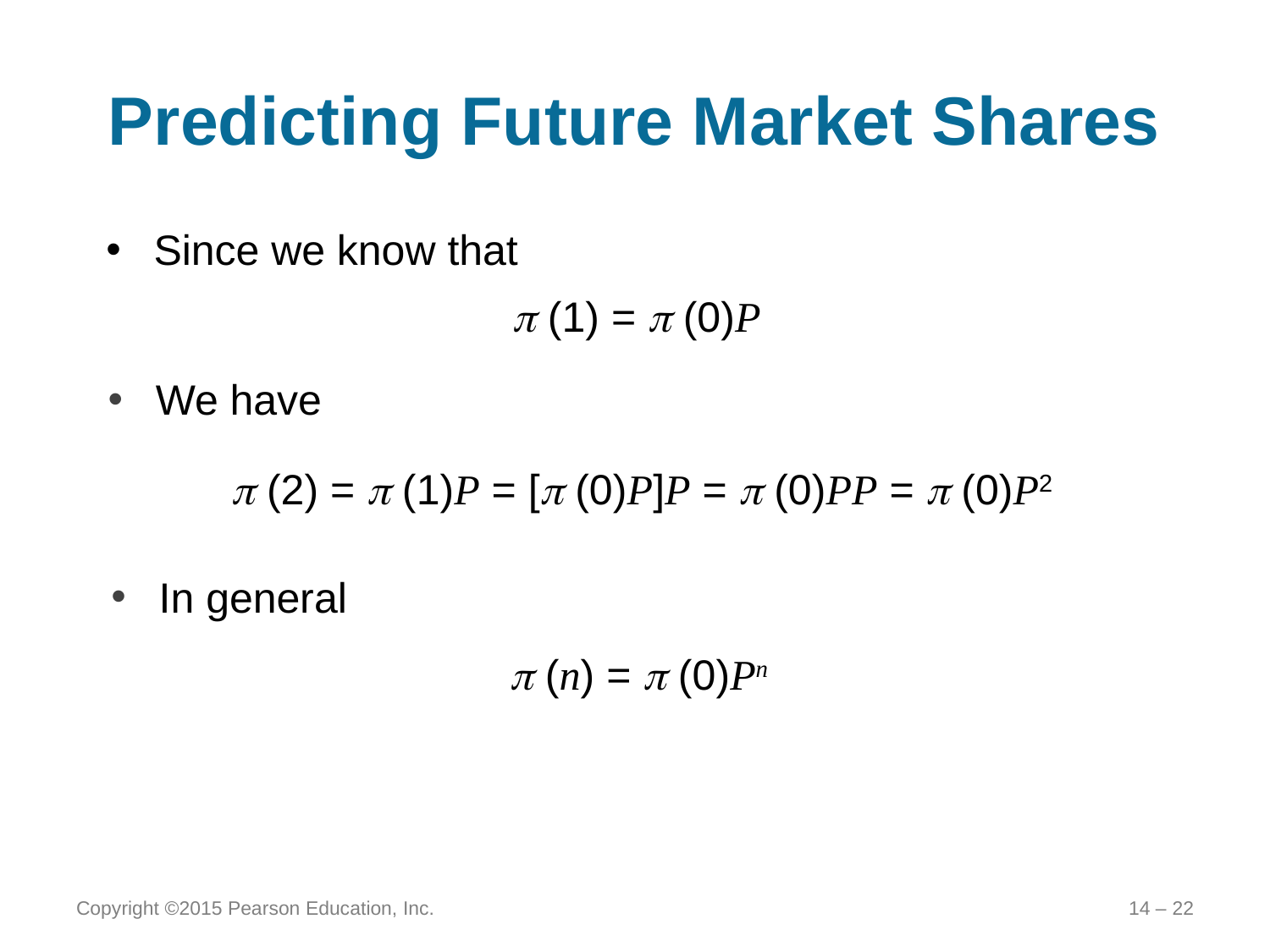

# Predicting Future Market Shares
Since we know that
π (1) = π (0)P
We have
π (2) = π (1)P = [π (0)P]P = π (0)PP = π (0)P2
In general
π (n) = π (0)Pn
Copyright ©2015 Pearson Education, Inc.
14 – 22